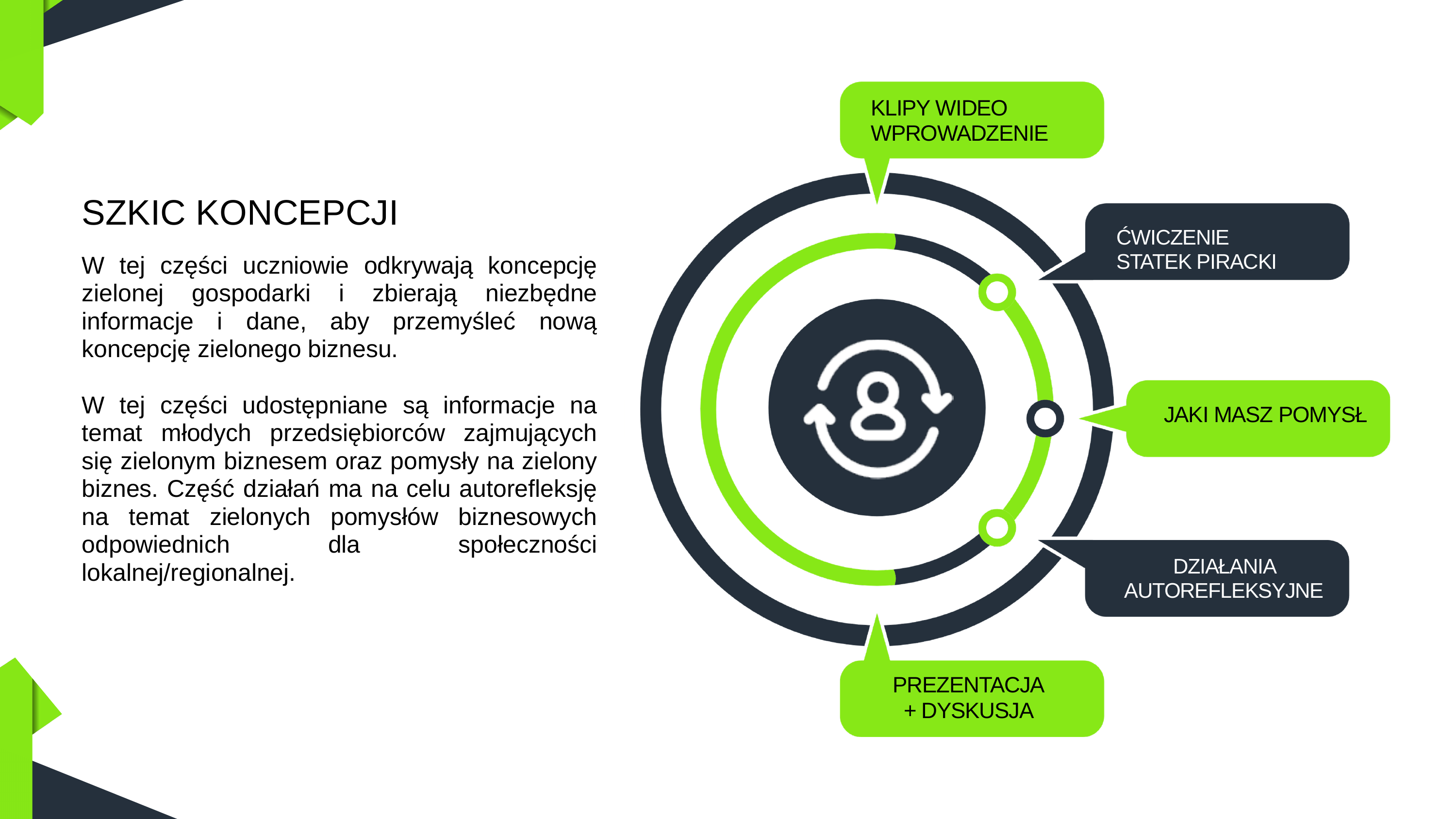

KLIPY WIDEO
WPROWADZENIE
SZKIC KONCEPCJI
ĆWICZENIE
STATEK PIRACKI
W tej części uczniowie odkrywają koncepcję zielonej gospodarki i zbierają niezbędne informacje i dane, aby przemyśleć nową koncepcję zielonego biznesu.

W tej części udostępniane są informacje na temat młodych przedsiębiorców zajmujących się zielonym biznesem oraz pomysły na zielony biznes. Część działań ma na celu autorefleksję na temat zielonych pomysłów biznesowych odpowiednich dla społeczności lokalnej/regionalnej.

JAKI MASZ POMYSŁ
DZIAŁANIA AUTOREFLEKSYJNE
PREZENTACJA
+ DYSKUSJA